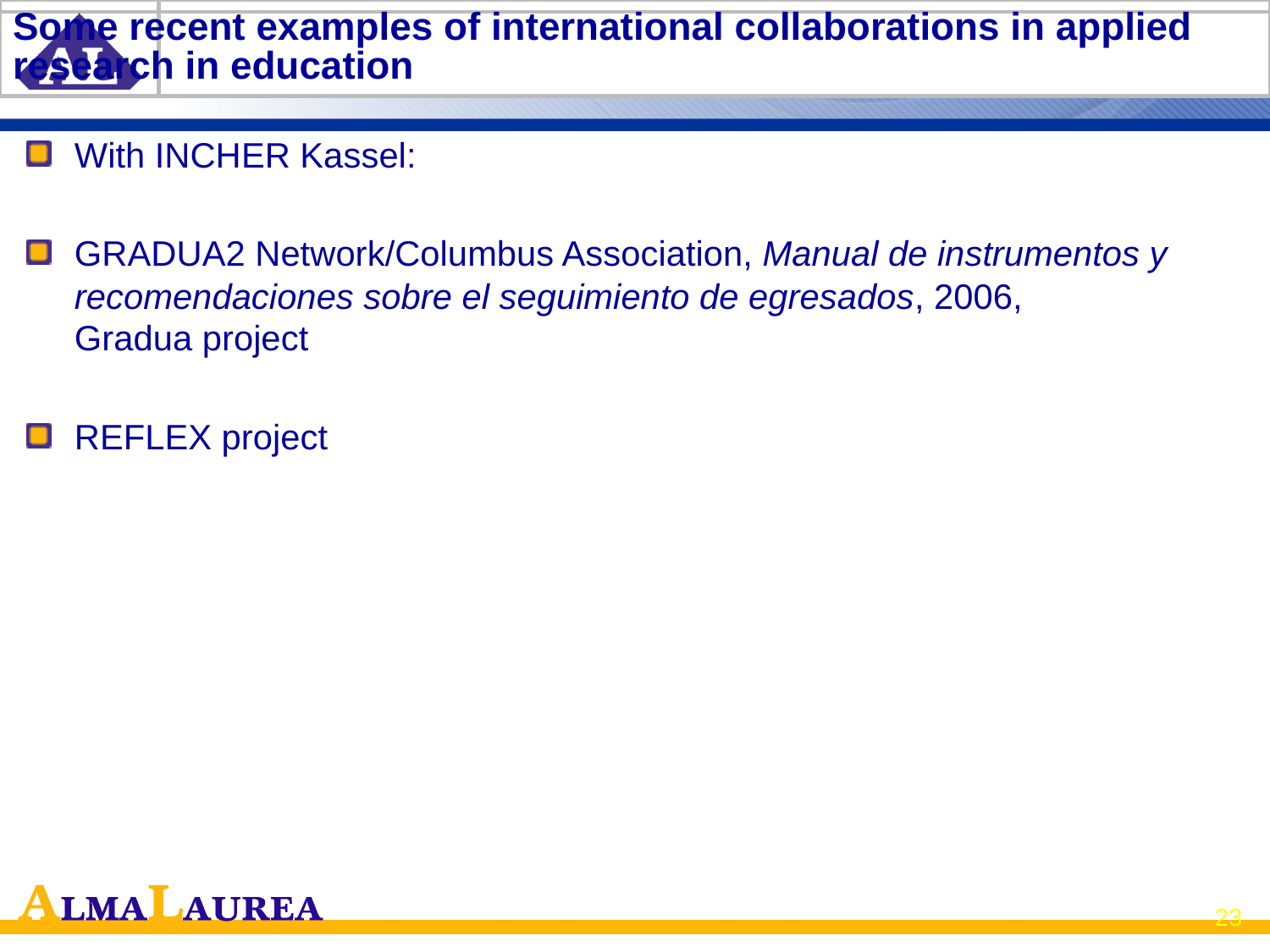

# Some recent examples of international collaborations in applied research in education
With INCHER Kassel:

GRADUA2 Network/Columbus Association, Manual de instrumentos y recomendaciones sobre el seguimiento de egresados, 2006,
Gradua project

REFLEX project

23